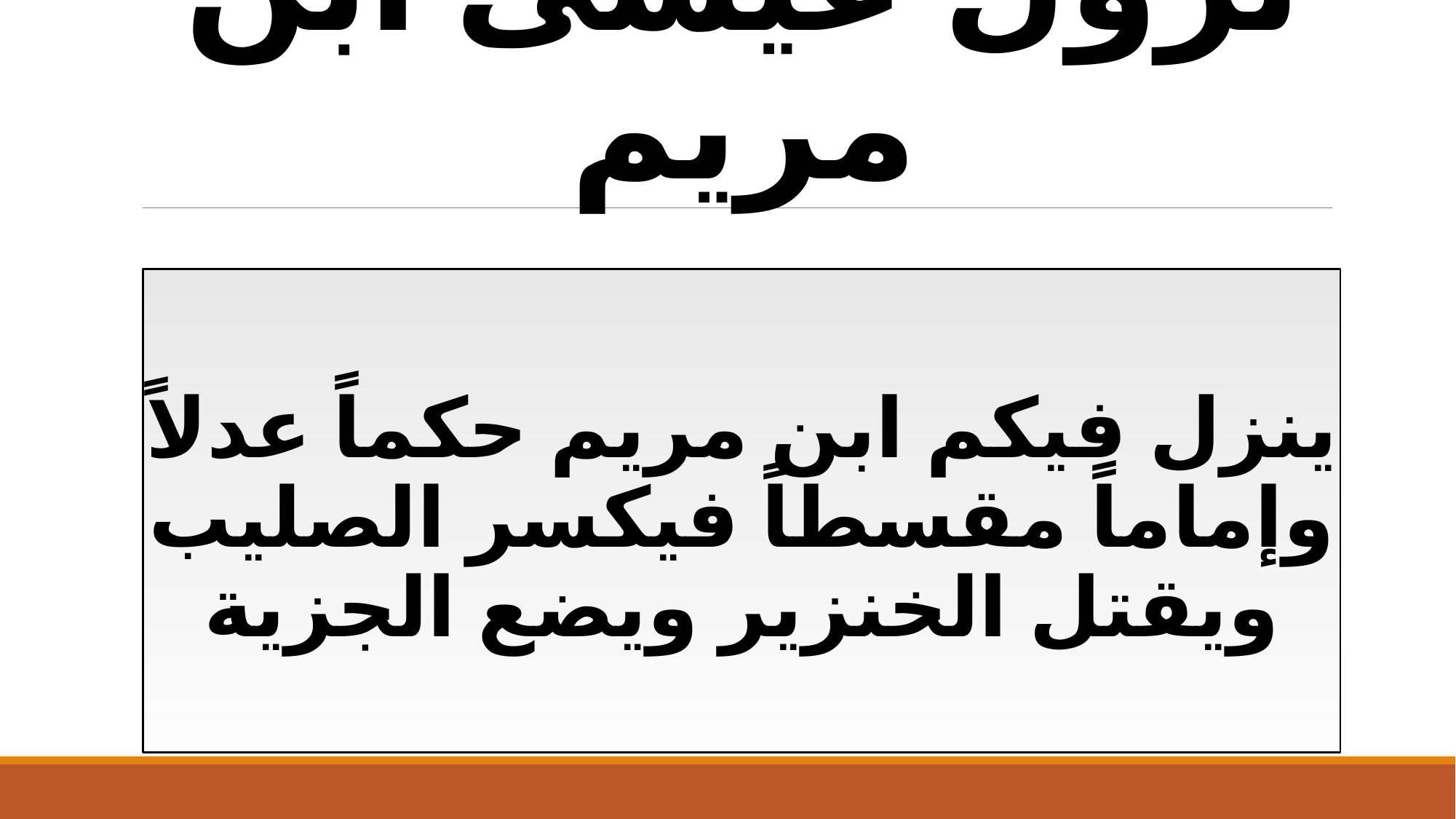

# نزول عيسى ابن مريم

ينزل فيكم ابن مريم حكماً عدلاً وإماماً مقسطاً فيكسر الصليب ويقتل الخنزير ويضع الجزية